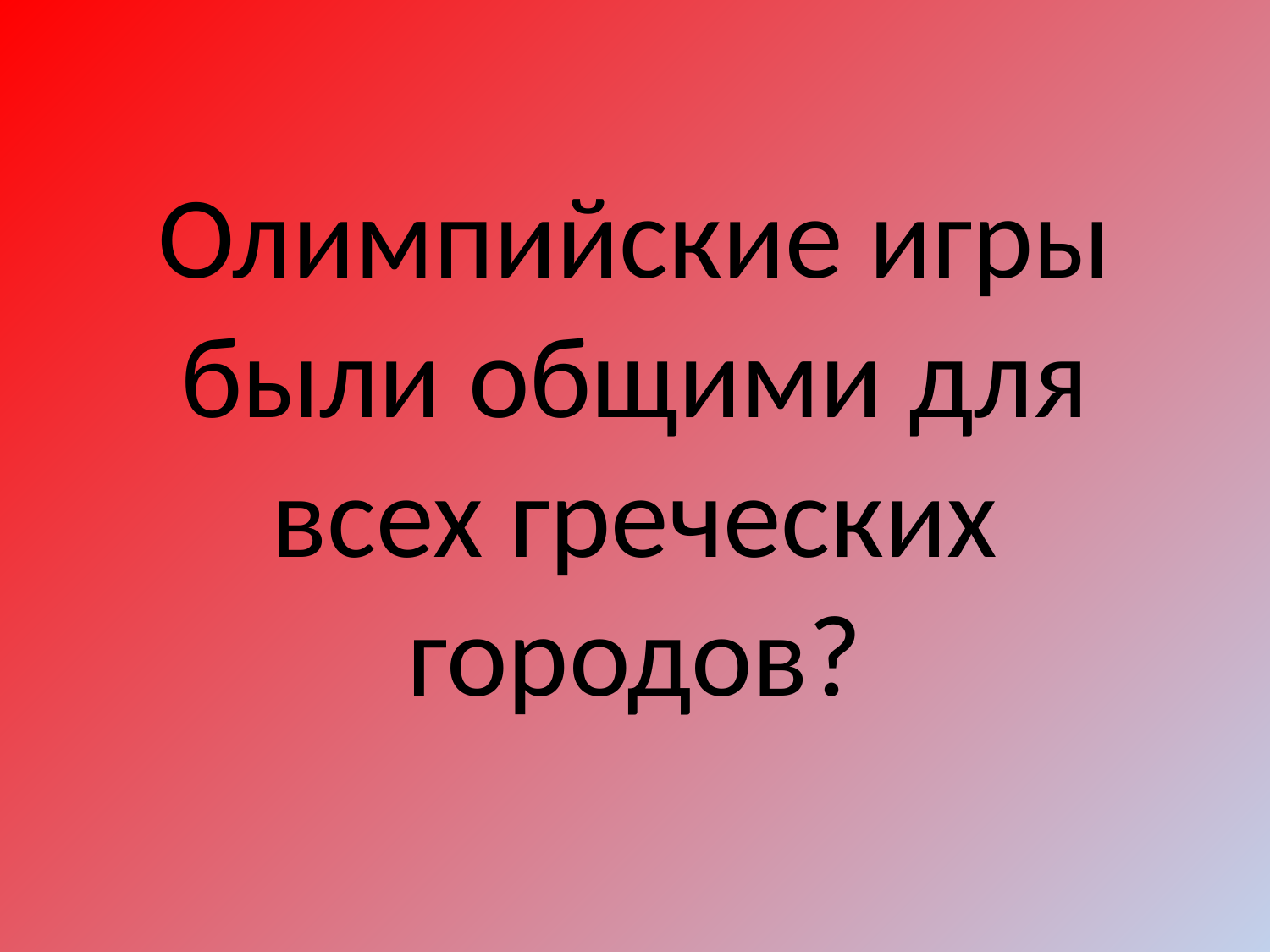

# Олимпийские игры были общими для всех греческих городов?